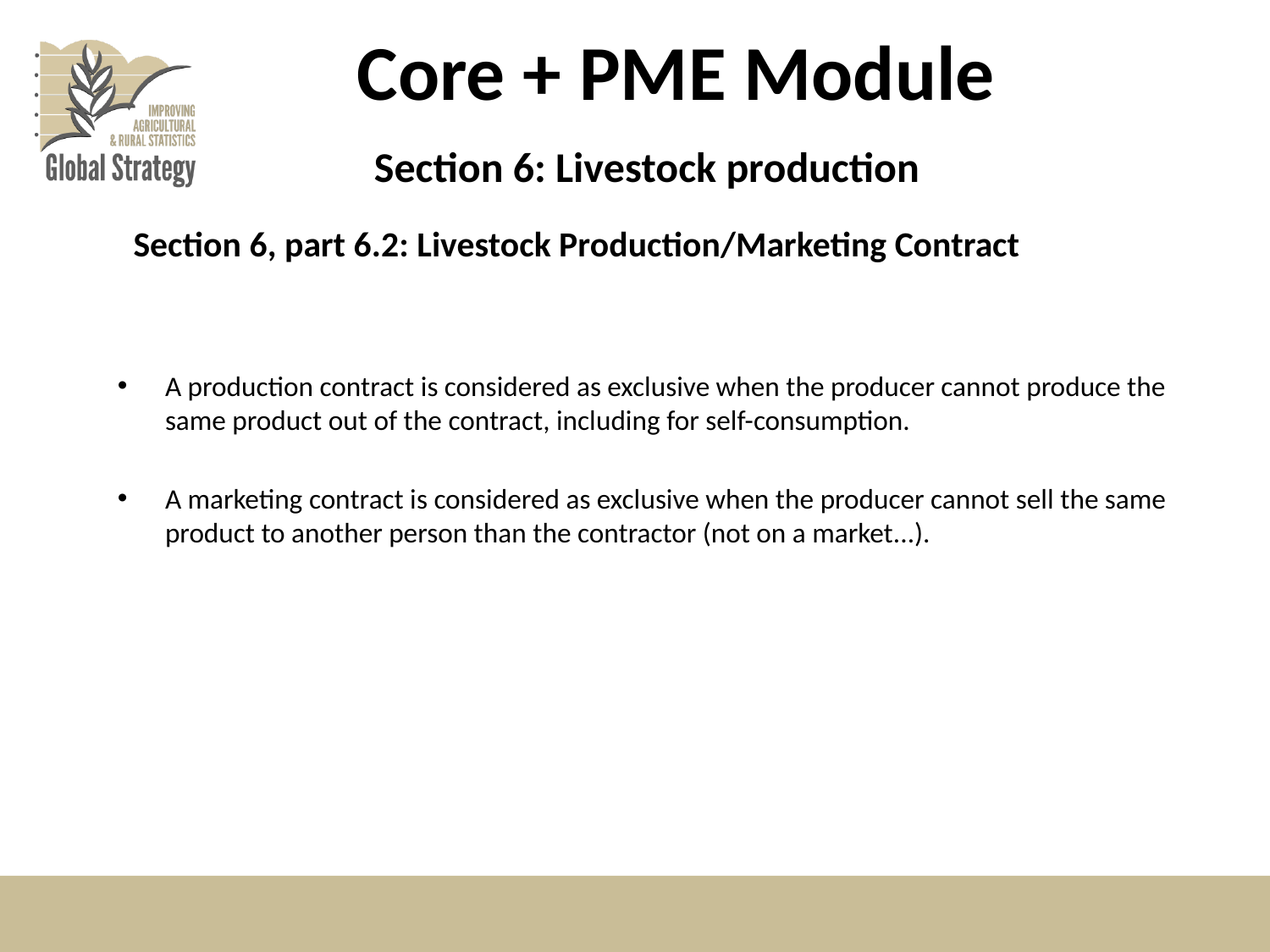

# Core + PME Module
Section 6: Livestock production

Section 6, part 6.2: Livestock Production/Marketing Contract

A production contract is considered as exclusive when the producer cannot produce the same product out of the contract, including for self-consumption.

A marketing contract is considered as exclusive when the producer cannot sell the same product to another person than the contractor (not on a market...).